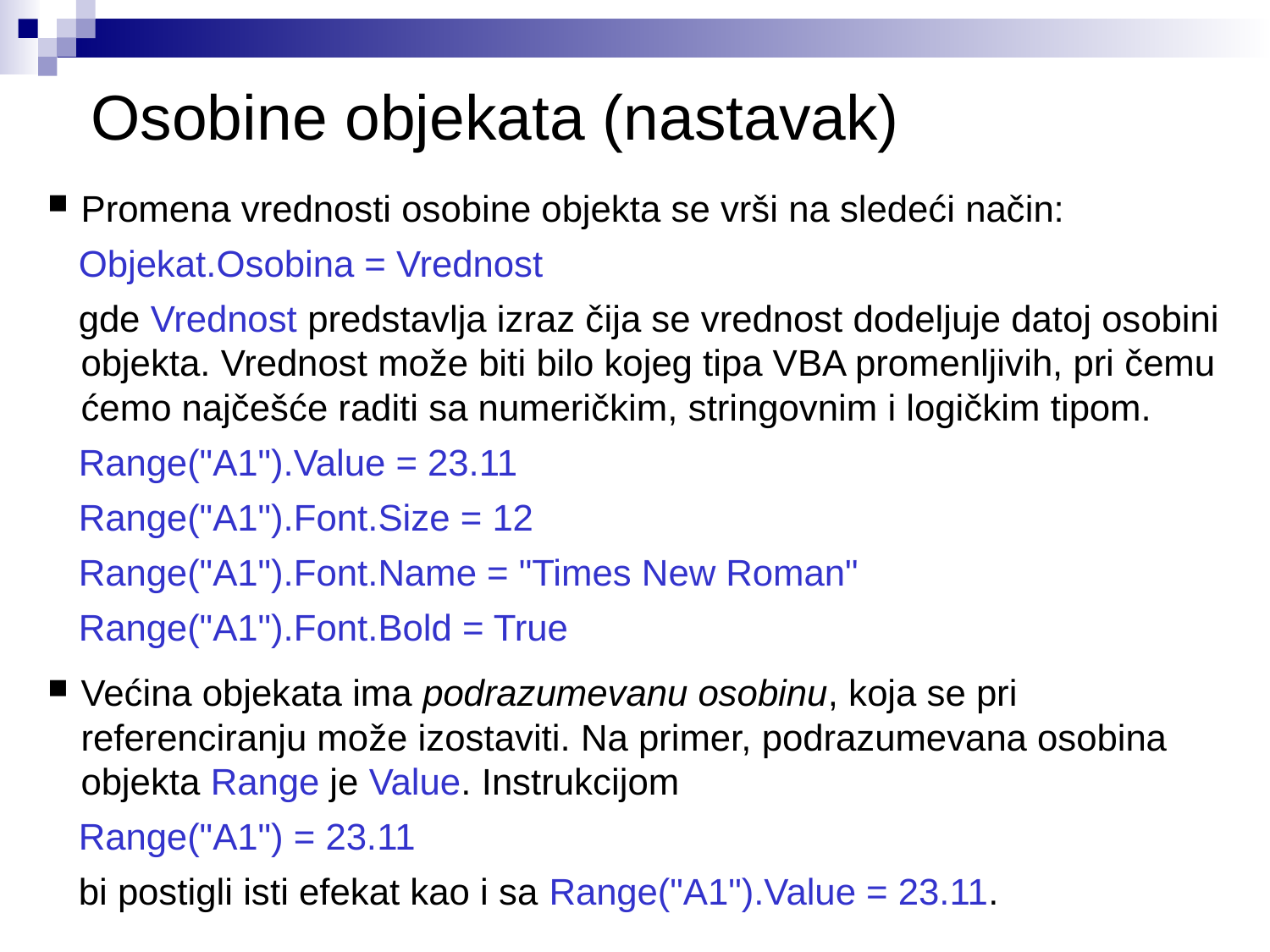

# Osobine objekata (nastavak)
Promena vrednosti osobine objekta se vrši na sledeći način:
   Objekat.Osobina = Vrednost
   gde Vrednost predstavlja izraz čija se vrednost dodeljuje datoj osobini objekta. Vrednost može biti bilo kojeg tipa VBA promenljivih, pri čemu ćemo najčešće raditi sa numeričkim, stringovnim i logičkim tipom.
   Range("A1").Value = 23.11
   Range("A1").Font.Size = 12
   Range("A1").Font.Name = "Times New Roman"
   Range("A1").Font.Bold = True
Većina objekata ima podrazumevanu osobinu, koja se pri referenciranju može izostaviti. Na primer, podrazumevana osobina objekta Range je Value. Instrukcijom
   Range("A1") = 23.11
   bi postigli isti efekat kao i sa Range("A1").Value = 23.11.